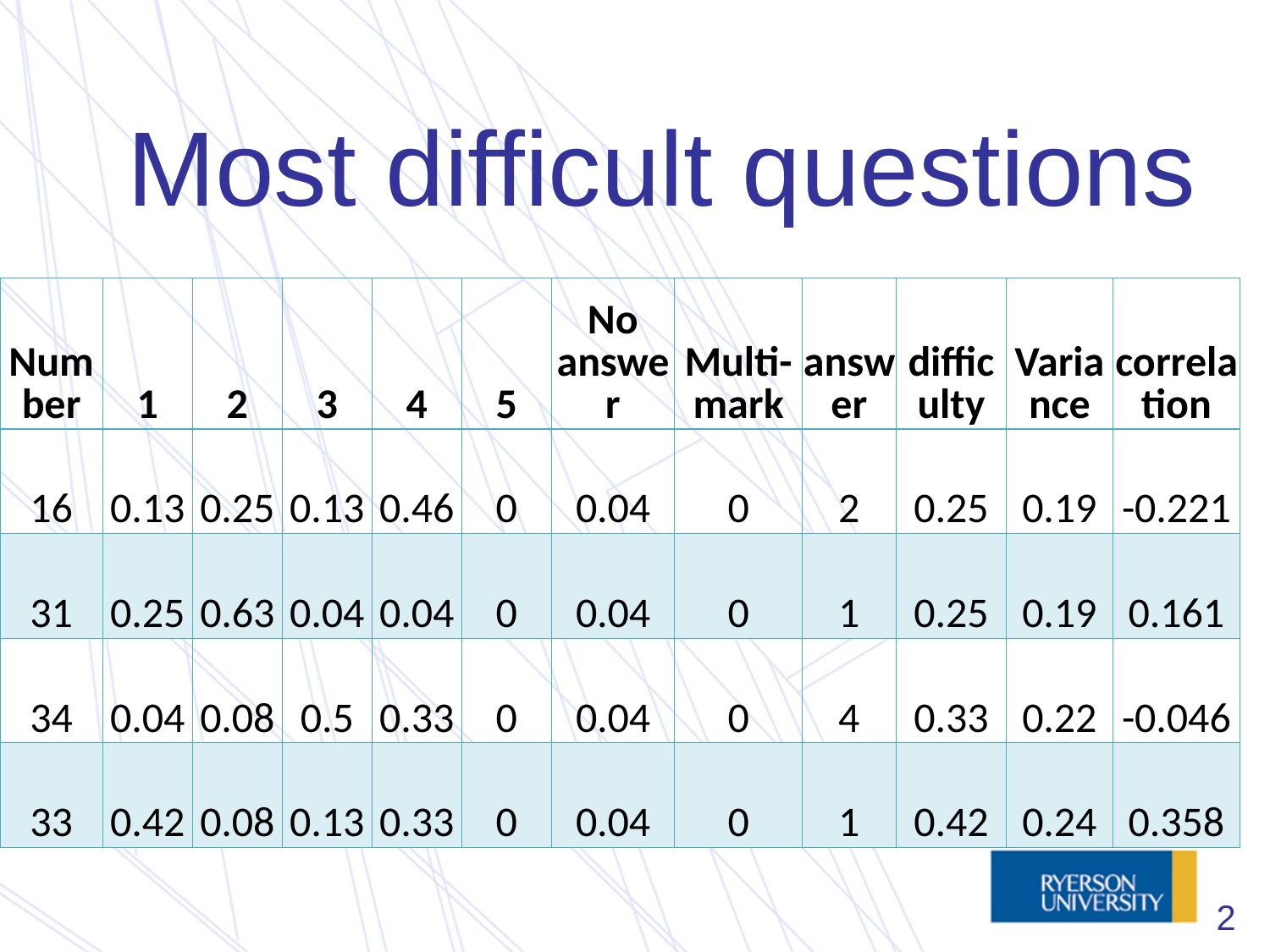

# Most difficult questions
| Number | 1 | 2 | 3 | 4 | 5 | No answer | Multi-mark | answer | difficulty | Variance | correlation |
| --- | --- | --- | --- | --- | --- | --- | --- | --- | --- | --- | --- |
| 16 | 0.13 | 0.25 | 0.13 | 0.46 | 0 | 0.04 | 0 | 2 | 0.25 | 0.19 | -0.221 |
| 31 | 0.25 | 0.63 | 0.04 | 0.04 | 0 | 0.04 | 0 | 1 | 0.25 | 0.19 | 0.161 |
| 34 | 0.04 | 0.08 | 0.5 | 0.33 | 0 | 0.04 | 0 | 4 | 0.33 | 0.22 | -0.046 |
| 33 | 0.42 | 0.08 | 0.13 | 0.33 | 0 | 0.04 | 0 | 1 | 0.42 | 0.24 | 0.358 |
2